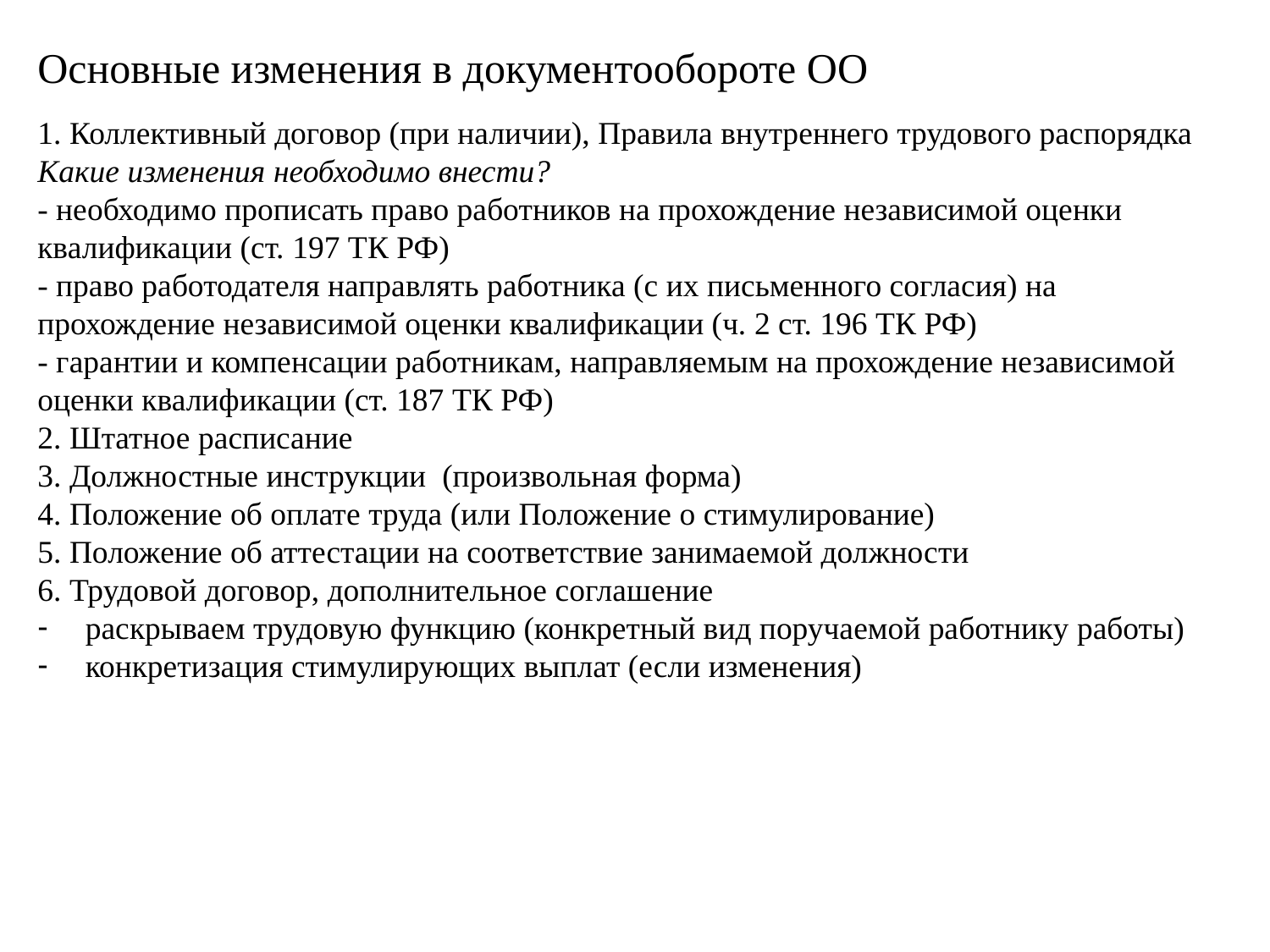

# Основные изменения в документообороте ОО
1. Коллективный договор (при наличии), Правила внутреннего трудового распорядка
Какие изменения необходимо внести?
- необходимо прописать право работников на прохождение независимой оценки квалификации (ст. 197 ТК РФ)
- право работодателя направлять работника (с их письменного согласия) на прохождение независимой оценки квалификации (ч. 2 ст. 196 ТК РФ)
- гарантии и компенсации работникам, направляемым на прохождение независимой оценки квалификации (ст. 187 ТК РФ)
2. Штатное расписание
3. Должностные инструкции  (произвольная форма)
4. Положение об оплате труда (или Положение о стимулирование)
5. Положение об аттестации на соответствие занимаемой должности
6. Трудовой договор, дополнительное соглашение
раскрываем трудовую функцию (конкретный вид поручаемой работнику работы)
конкретизация стимулирующих выплат (если изменения)